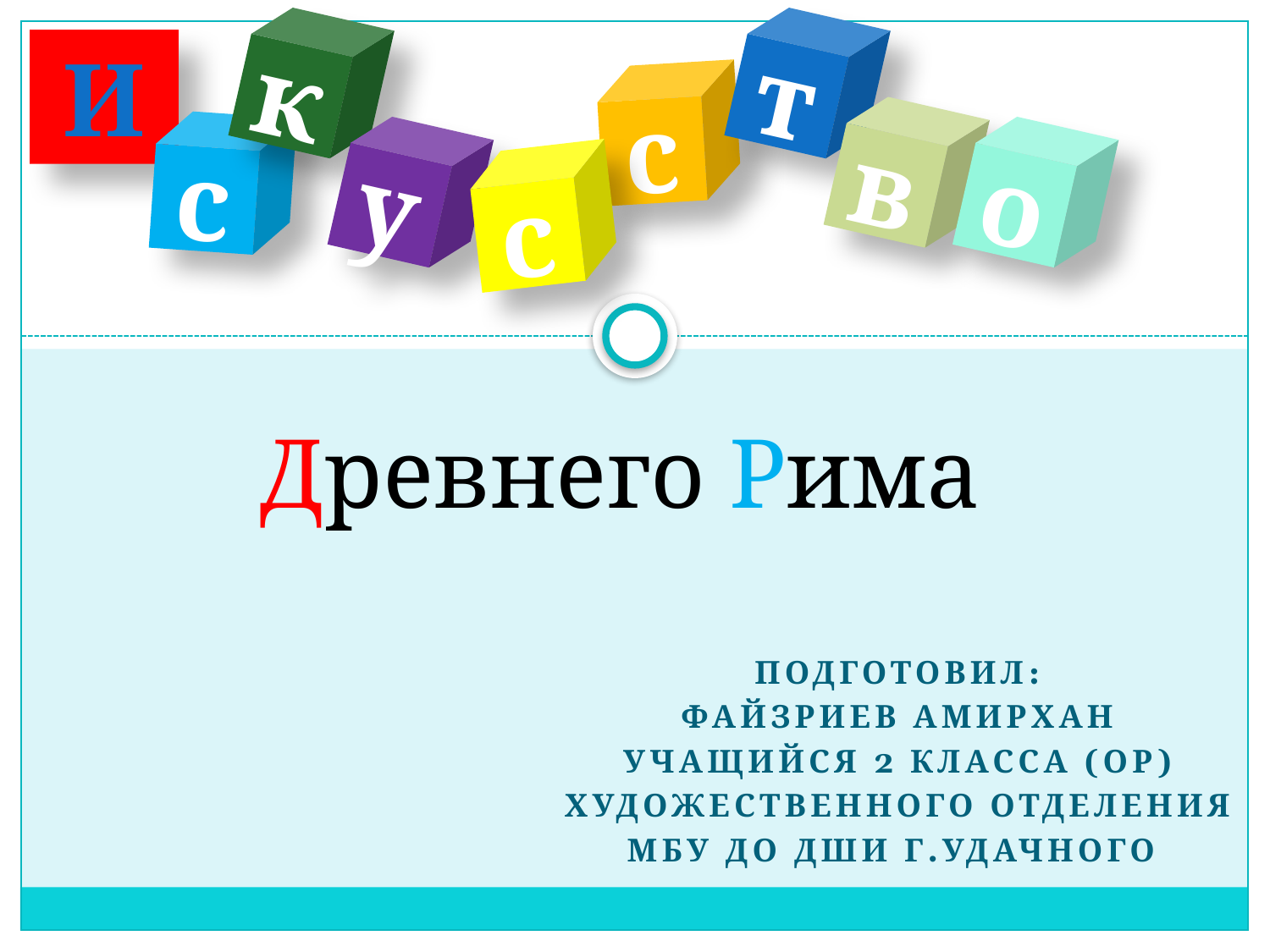

к
т
# И
с
в
с
о
у
с
Древнего Рима
Подготовил:
Файзриев Амирхан
Учащийся 2 класса (ОР)
Художественного отделения
МБУ ДО ДШИ г.Удачного